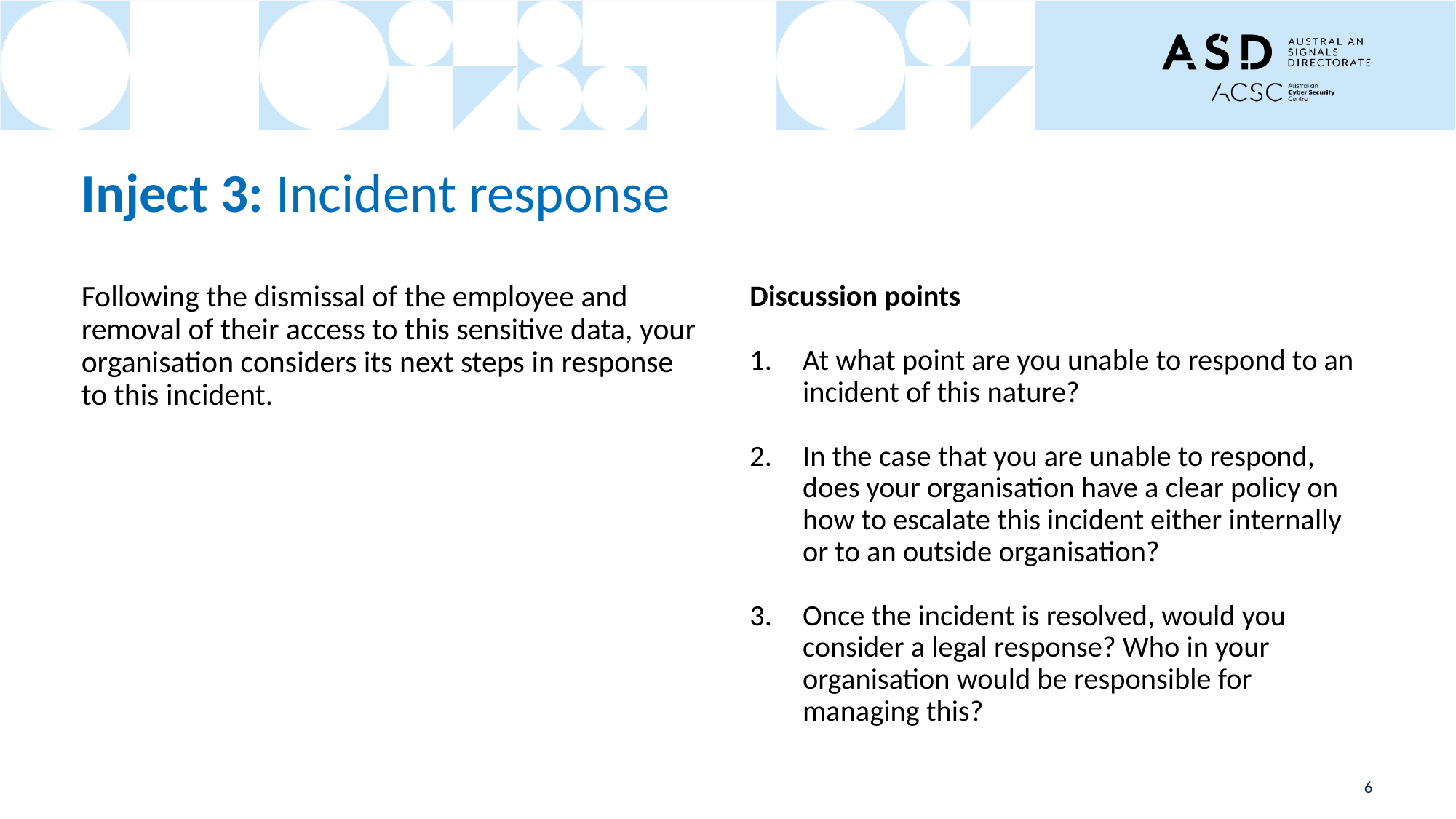

# Inject 3: Incident response
Following the dismissal of the employee and removal of their access to this sensitive data, your organisation considers its next steps in response to this incident.
Discussion points
At what point are you unable to respond to an incident of this nature?
In the case that you are unable to respond, does your organisation have a clear policy on how to escalate this incident either internally or to an outside organisation?
Once the incident is resolved, would you consider a legal response? Who in your organisation would be responsible for managing this?
6